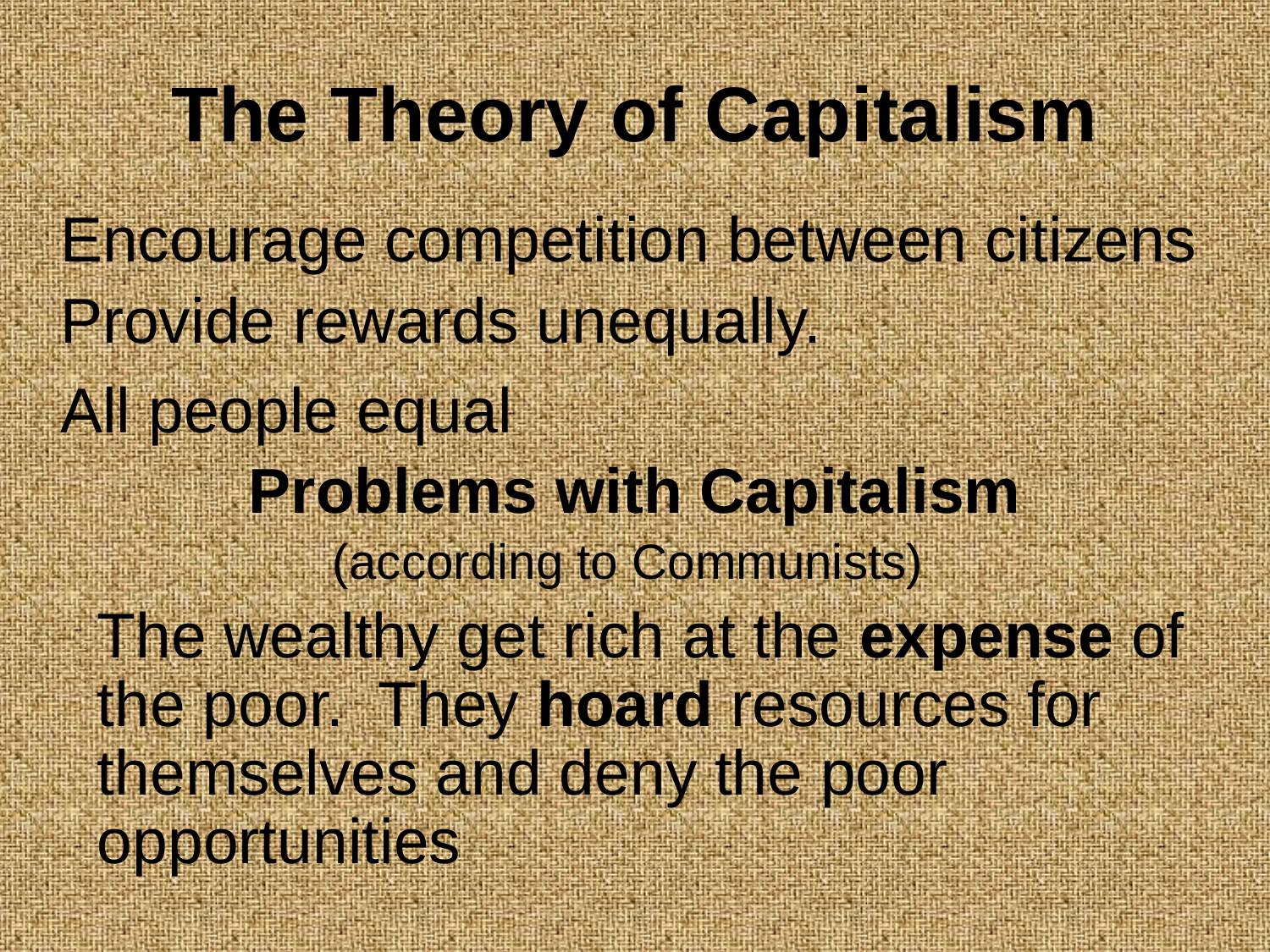

# The Theory of Capitalism
	Encourage competition between citizens
	Provide rewards unequally.
	All people equal
Problems with Capitalism
(according to Communists)
	The wealthy get rich at the expense of the poor.  They hoard resources for themselves and deny the poor opportunities